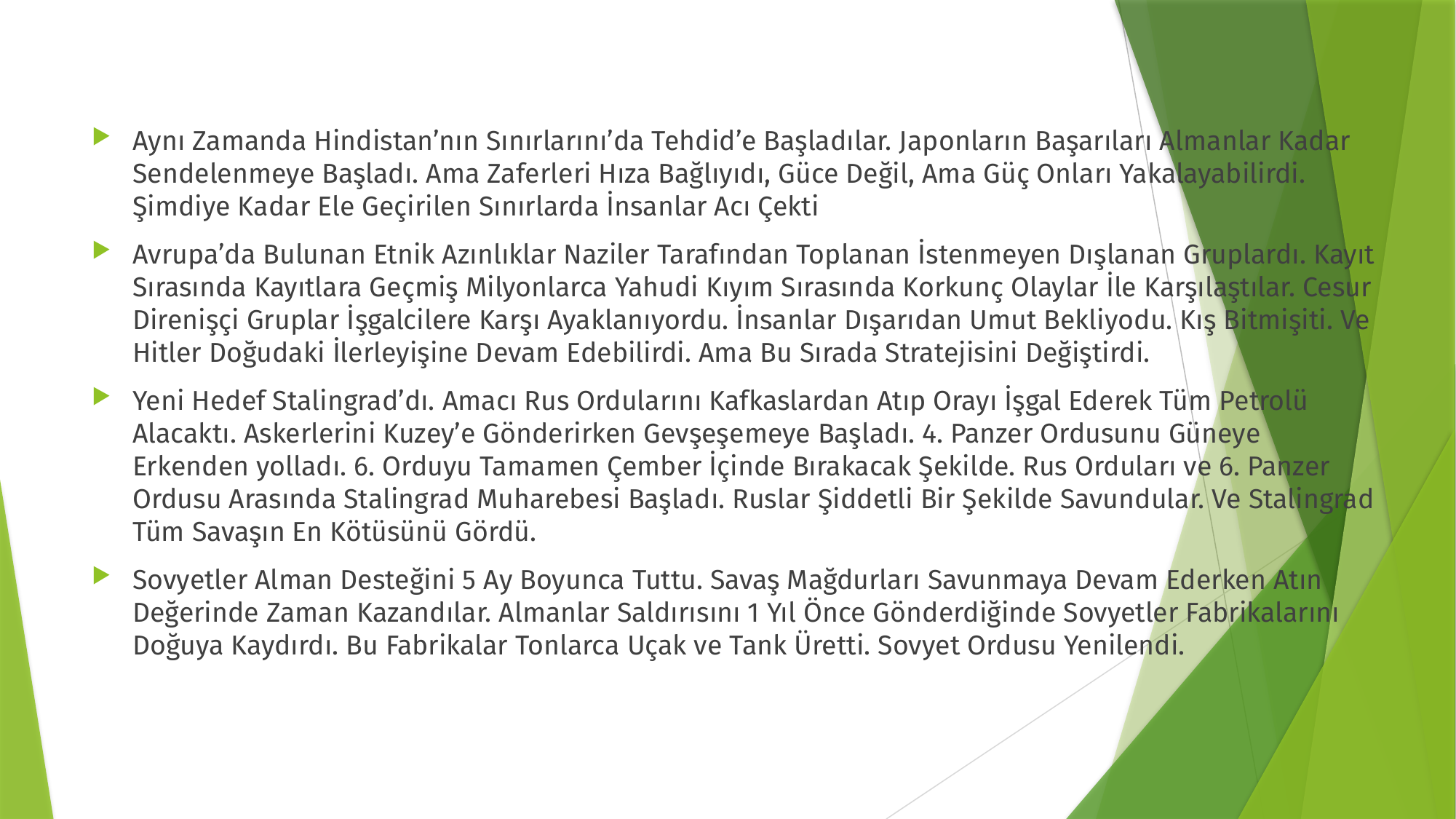

Aynı Zamanda Hindistan’nın Sınırlarını’da Tehdid’e Başladılar. Japonların Başarıları Almanlar Kadar Sendelenmeye Başladı. Ama Zaferleri Hıza Bağlıyıdı, Güce Değil, Ama Güç Onları Yakalayabilirdi. Şimdiye Kadar Ele Geçirilen Sınırlarda İnsanlar Acı Çekti
Avrupa’da Bulunan Etnik Azınlıklar Naziler Tarafından Toplanan İstenmeyen Dışlanan Gruplardı. Kayıt Sırasında Kayıtlara Geçmiş Milyonlarca Yahudi Kıyım Sırasında Korkunç Olaylar İle Karşılaştılar. Cesur Direnişçi Gruplar İşgalcilere Karşı Ayaklanıyordu. İnsanlar Dışarıdan Umut Bekliyodu. Kış Bitmişiti. Ve Hitler Doğudaki İlerleyişine Devam Edebilirdi. Ama Bu Sırada Stratejisini Değiştirdi.
Yeni Hedef Stalingrad’dı. Amacı Rus Ordularını Kafkaslardan Atıp Orayı İşgal Ederek Tüm Petrolü Alacaktı. Askerlerini Kuzey’e Gönderirken Gevşeşemeye Başladı. 4. Panzer Ordusunu Güneye Erkenden yolladı. 6. Orduyu Tamamen Çember İçinde Bırakacak Şekilde. Rus Orduları ve 6. Panzer Ordusu Arasında Stalingrad Muharebesi Başladı. Ruslar Şiddetli Bir Şekilde Savundular. Ve Stalingrad Tüm Savaşın En Kötüsünü Gördü.
Sovyetler Alman Desteğini 5 Ay Boyunca Tuttu. Savaş Mağdurları Savunmaya Devam Ederken Atın Değerinde Zaman Kazandılar. Almanlar Saldırısını 1 Yıl Önce Gönderdiğinde Sovyetler Fabrikalarını Doğuya Kaydırdı. Bu Fabrikalar Tonlarca Uçak ve Tank Üretti. Sovyet Ordusu Yenilendi.